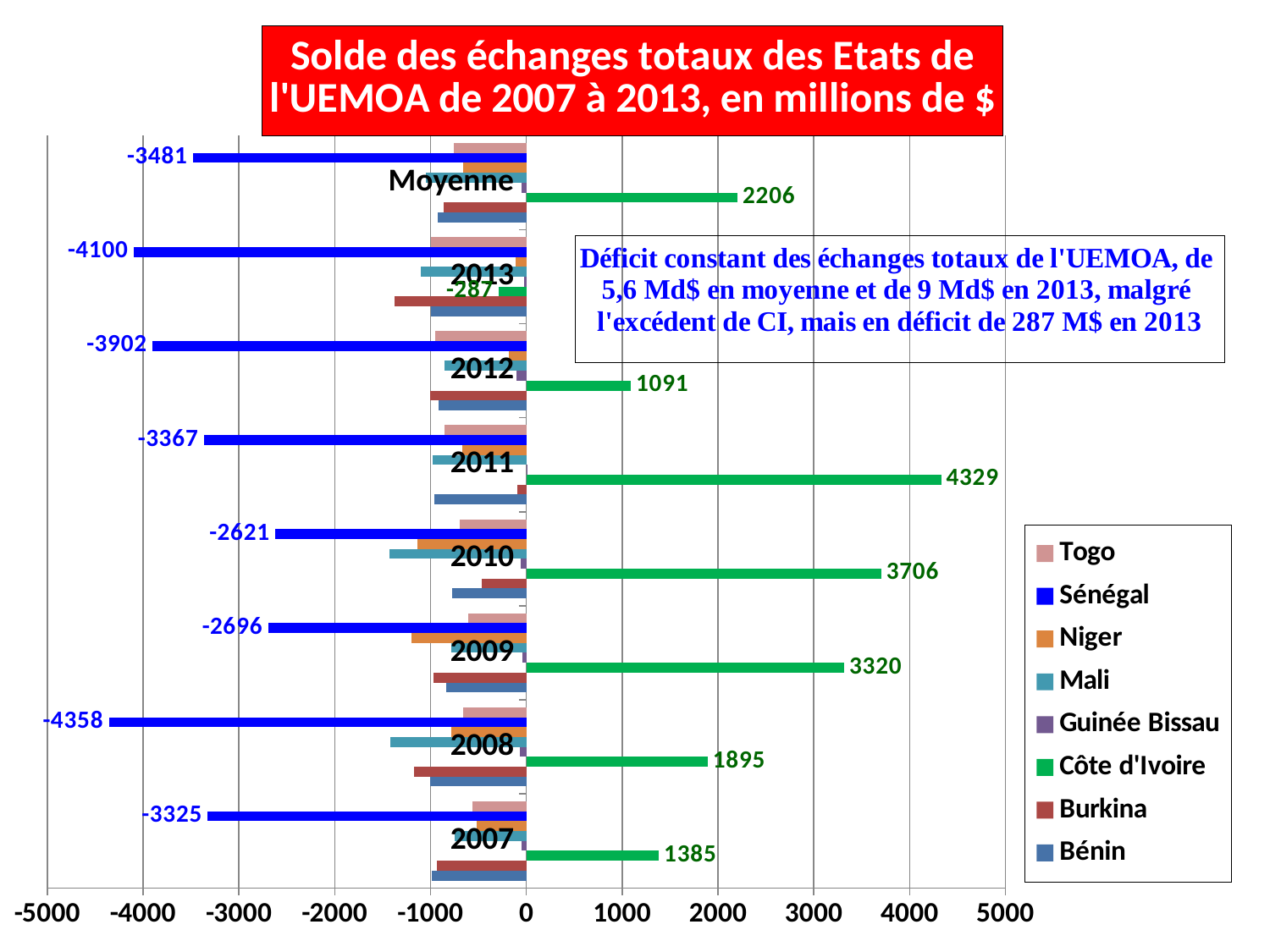

### Chart: Solde des échanges totaux des Etats de
l'UEMOA de 2007 à 2013, en millions de $

| Category | Bénin | Burkina | Côte d'Ivoire | Guinée Bissau | Mali | Niger | Sénégal | Togo |
|---|---|---|---|---|---|---|---|---|
| 2007 | -990.0 | -937.0 | 1385.0 | -49.0 | -744.0 | -522.0 | -3325.0 | -560.0 |
| 2008 | -1007.0 | -1177.0 | 1895.0 | -64.0 | -1421.0 | -786.0 | -4358.0 | -656.0 |
| 2009 | -839.0 | -970.0 | 3320.0 | -37.0 | -788.0 | -1200.0 | -2696.0 | -606.0 |
| 2010 | -772.0 | -463.0 | 3706.0 | -62.0 | -1432.0 | -1140.0 | -2621.0 | -699.0 |
| 2011 | -957.0 | -94.0 | 4329.0 | 8.0 | -978.0 | -667.0 | -3367.0 | -850.0 |
| 2012 | -920.0 | -1004.0 | 1091.0 | -100.0 | -853.0 | -185.0 | -3902.0 | -950.0 |
| 2013 | -1000.0 | -1377.0 | -287.0 | -22.0 | -1100.0 | -114.0 | -4100.0 | -1000.0 |
| Moyenne | -926.0 | -860.0 | 2206.0 | -47.0 | -1045.0 | -659.0 | -3481.0 | -760.0 |